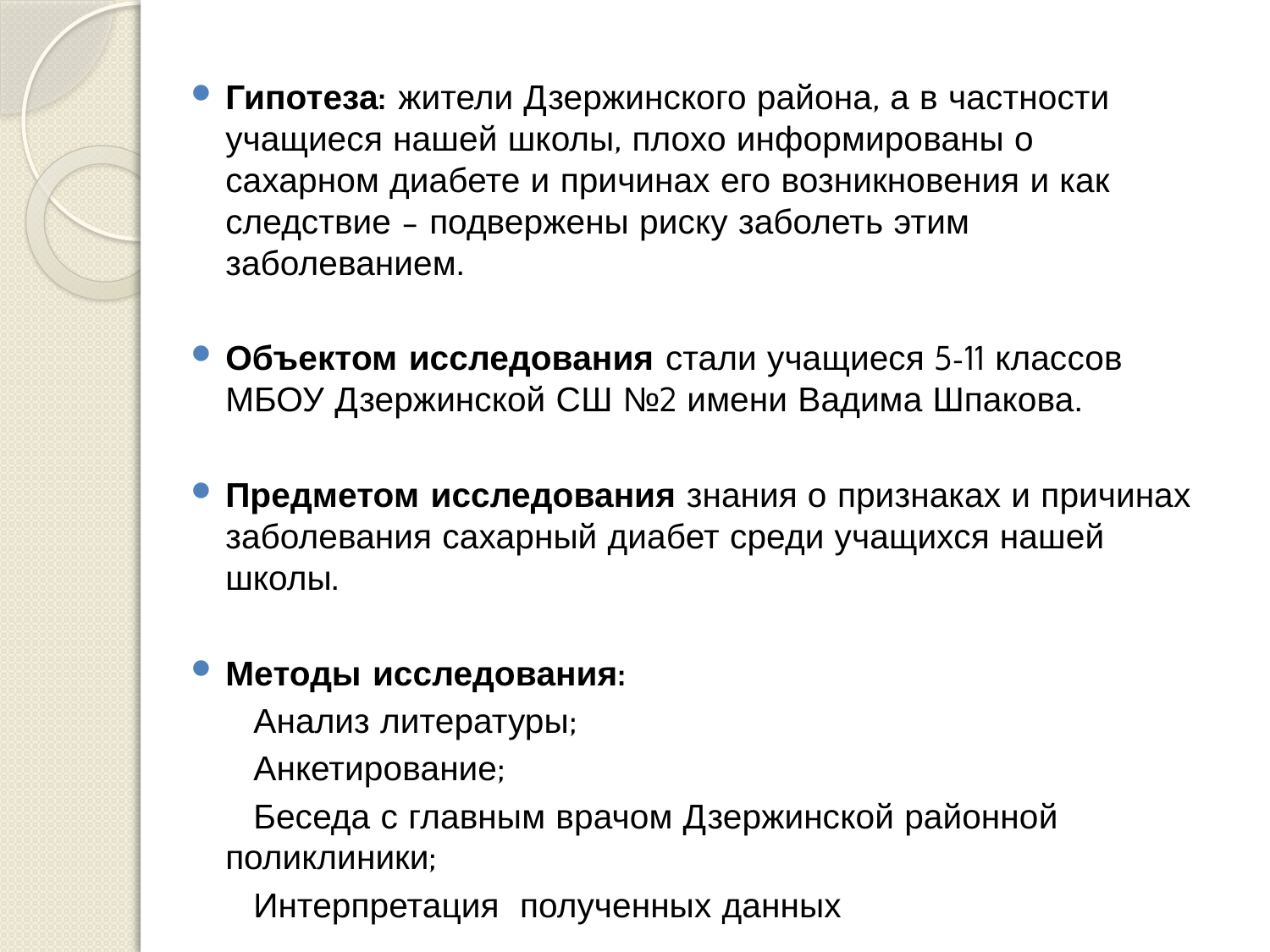

Гипотеза: жители Дзержинского района, а в частности учащиеся нашей школы, плохо информированы о сахарном диабете и причинах его возникновения и как следствие – подвержены риску заболеть этим заболеванием.

Объектом исследования стали учащиеся 5-11 классов МБОУ Дзержинской СШ №2 имени Вадима Шпакова.

Предметом исследования знания о признаках и причинах заболевания сахарный диабет среди учащихся нашей школы.

Методы исследования:
      Анализ литературы;
      Анкетирование;
      Беседа с главным врачом Дзержинской районной поликлиники;
      Интерпретация  полученных данных

#